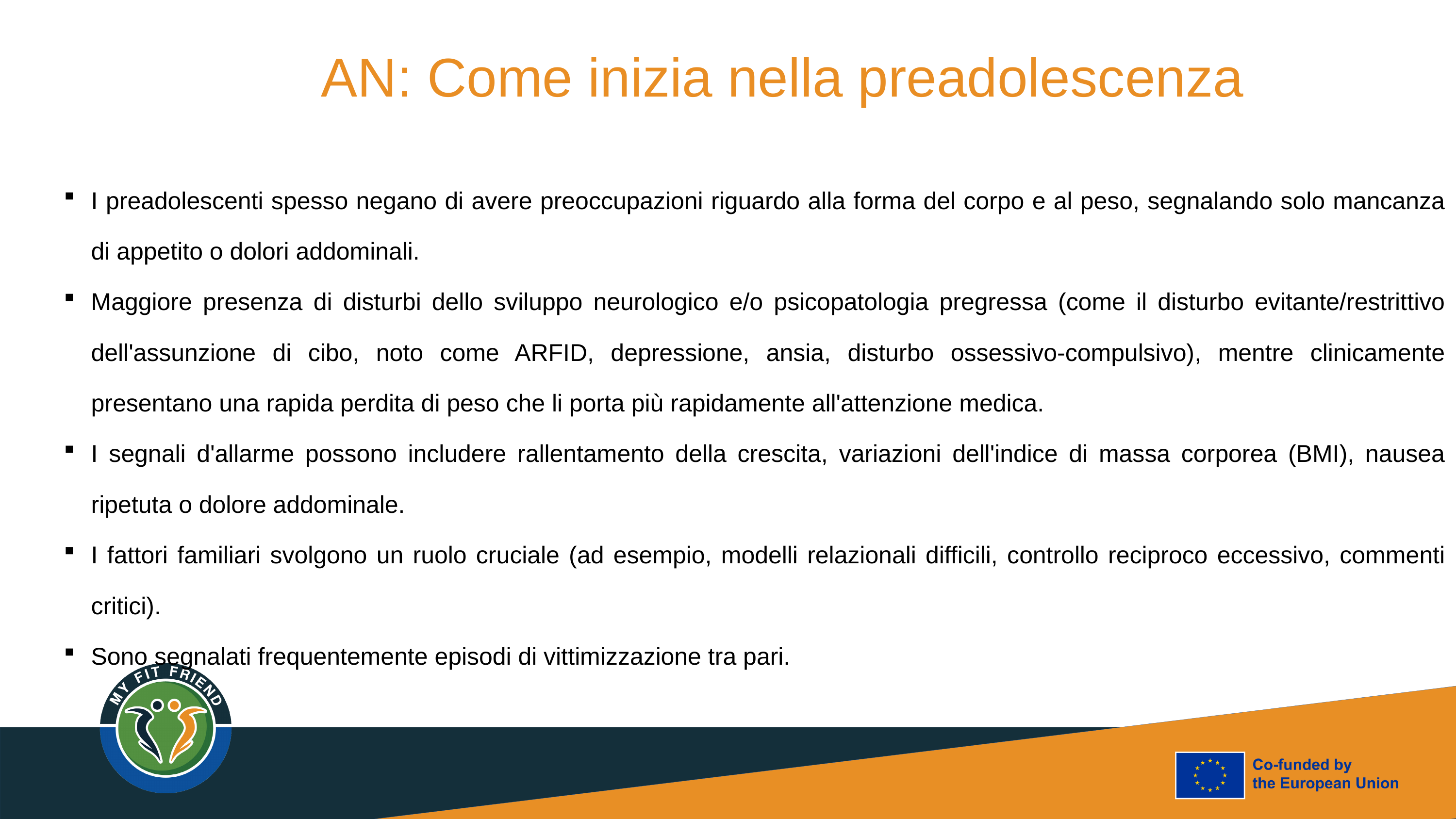

AN: Come inizia nella preadolescenza
I preadolescenti spesso negano di avere preoccupazioni riguardo alla forma del corpo e al peso, segnalando solo mancanza di appetito o dolori addominali.
Maggiore presenza di disturbi dello sviluppo neurologico e/o psicopatologia pregressa (come il disturbo evitante/restrittivo dell'assunzione di cibo, noto come ARFID, depressione, ansia, disturbo ossessivo-compulsivo), mentre clinicamente presentano una rapida perdita di peso che li porta più rapidamente all'attenzione medica.
I segnali d'allarme possono includere rallentamento della crescita, variazioni dell'indice di massa corporea (BMI), nausea ripetuta o dolore addominale.
I fattori familiari svolgono un ruolo cruciale (ad esempio, modelli relazionali difficili, controllo reciproco eccessivo, commenti critici).
Sono segnalati frequentemente episodi di vittimizzazione tra pari.